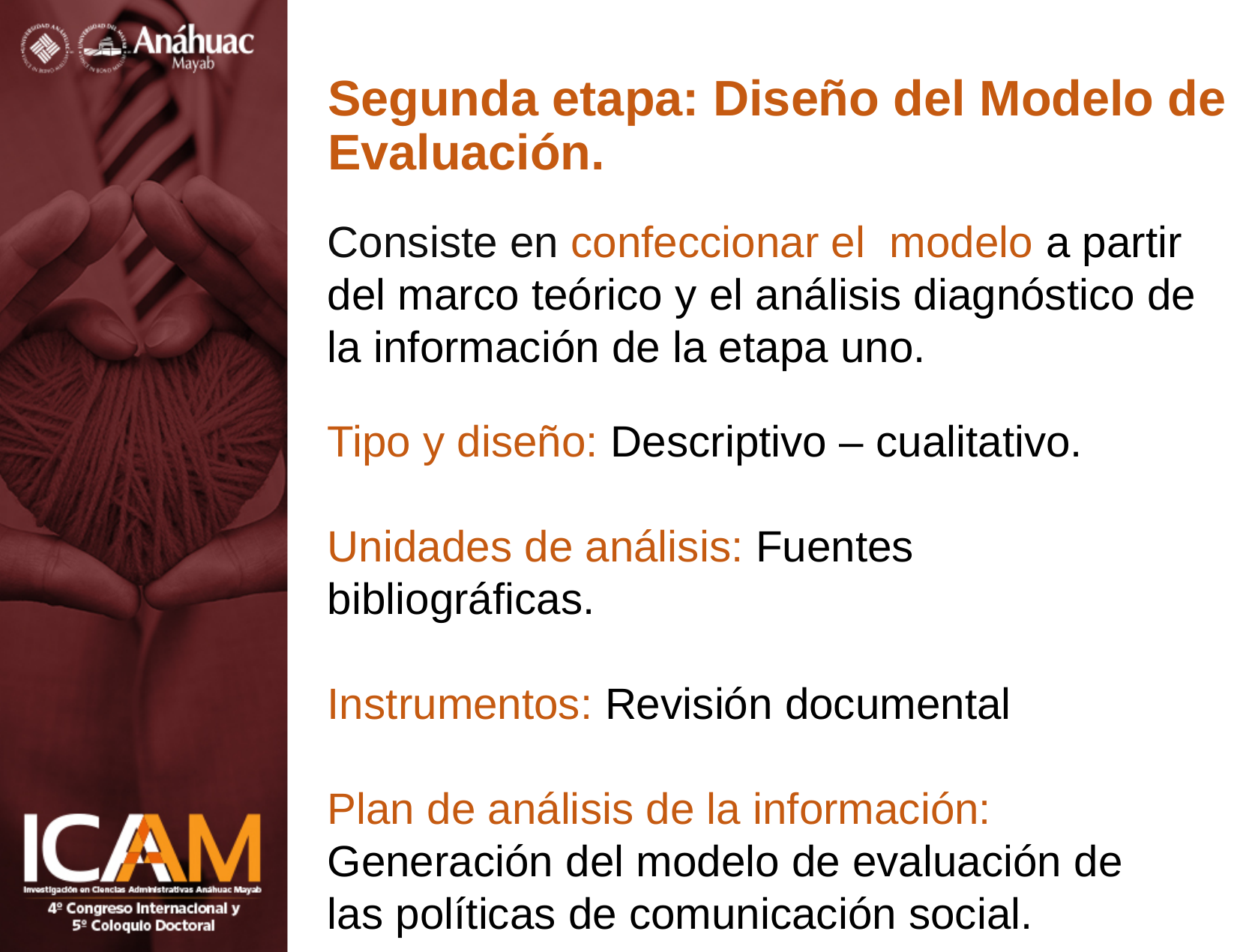

# Segunda etapa: Diseño del Modelo de Evaluación.
Consiste en confeccionar el  modelo a partir  del marco teórico y el análisis diagnóstico de la información de la etapa uno.

Tipo y diseño: Descriptivo – cualitativo.

Unidades de análisis: Fuentes bibliográficas.

Instrumentos: Revisión documental

Plan de análisis de la información: Generación del modelo de evaluación de las políticas de comunicación social.